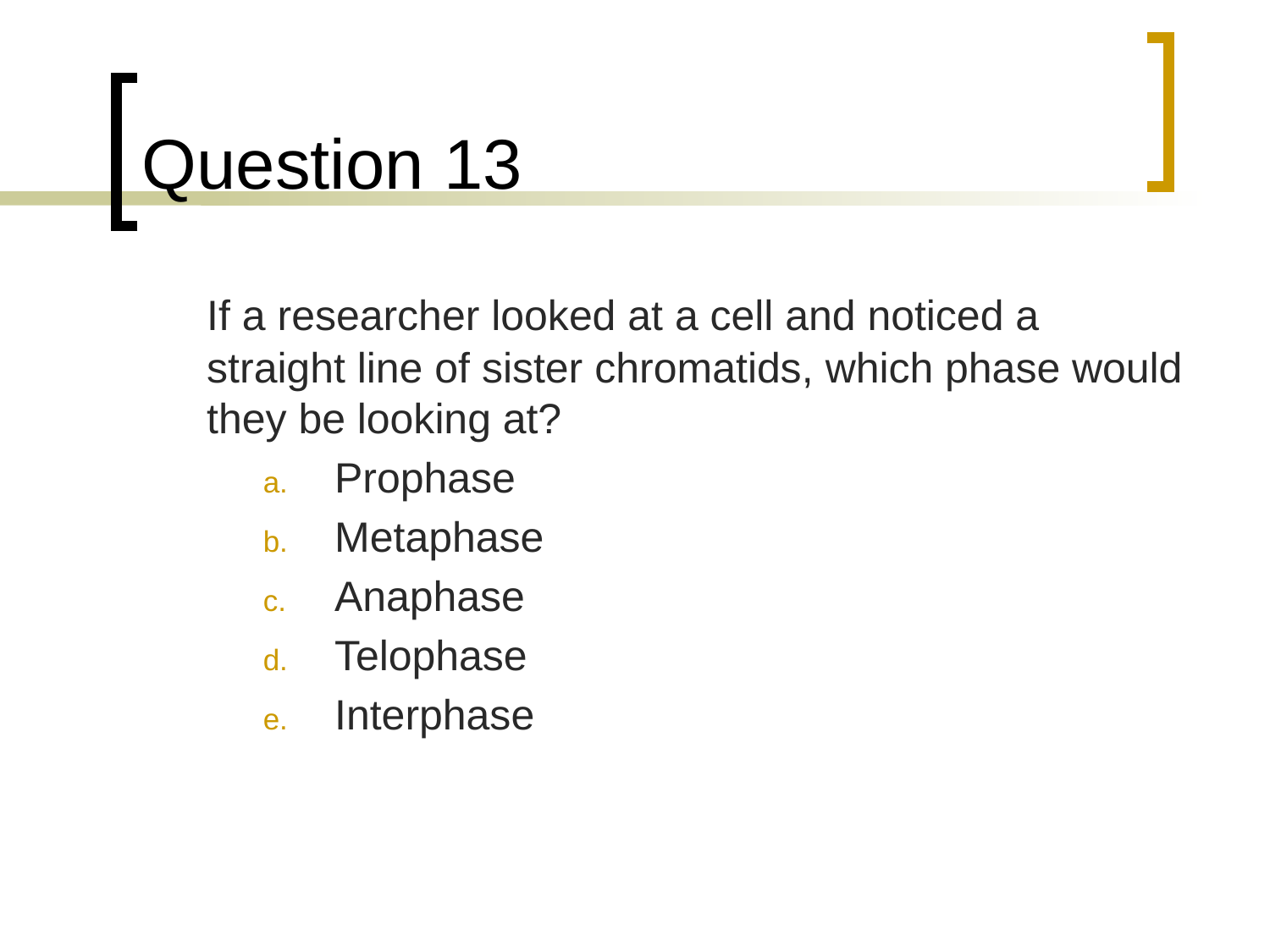

# Question 13
	If a researcher looked at a cell and noticed a straight line of sister chromatids, which phase would they be looking at?
Prophase
Metaphase
Anaphase
Telophase
Interphase